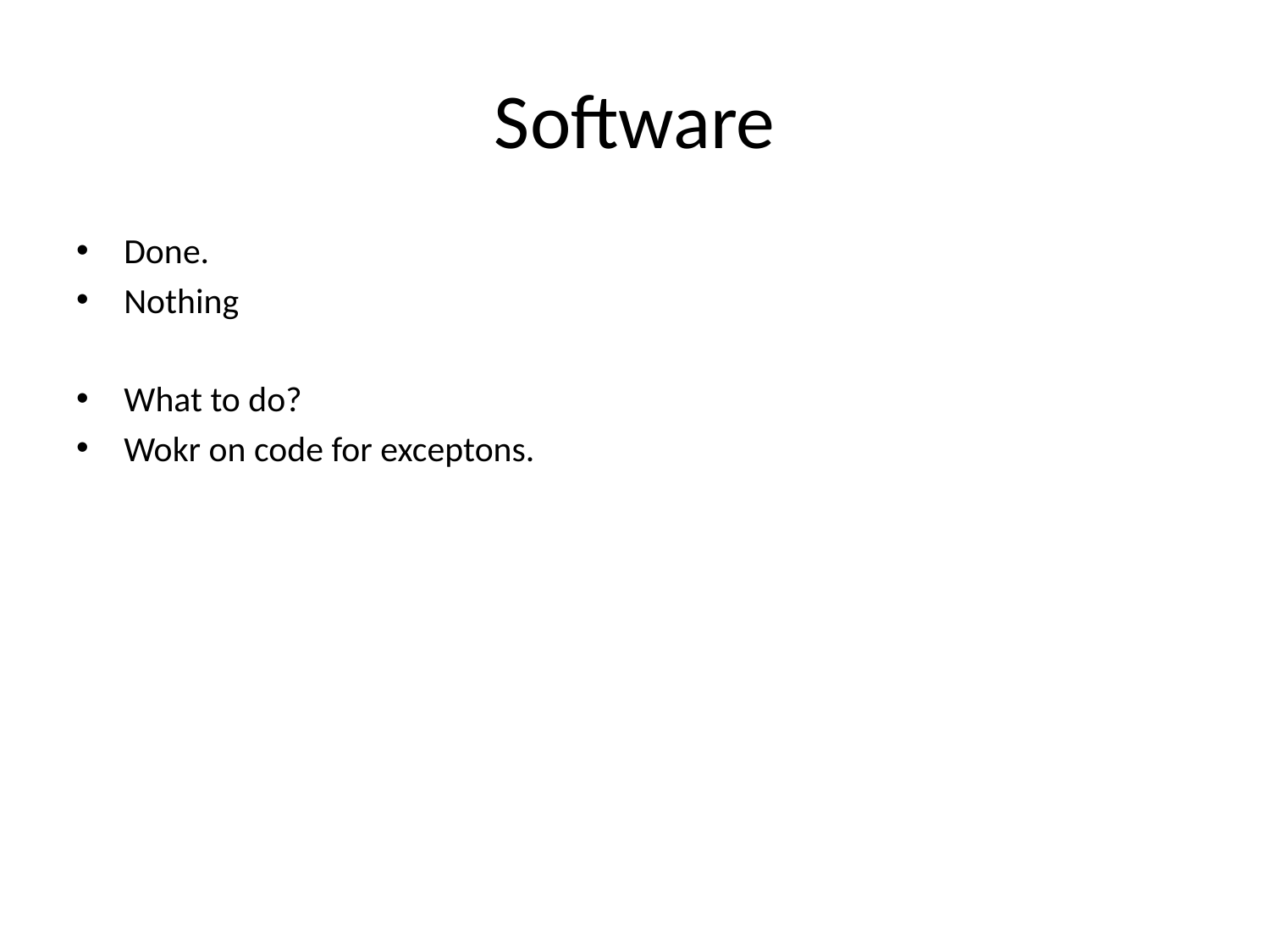

# Software
Done.
Nothing

What to do?
Wokr on code for exceptons.